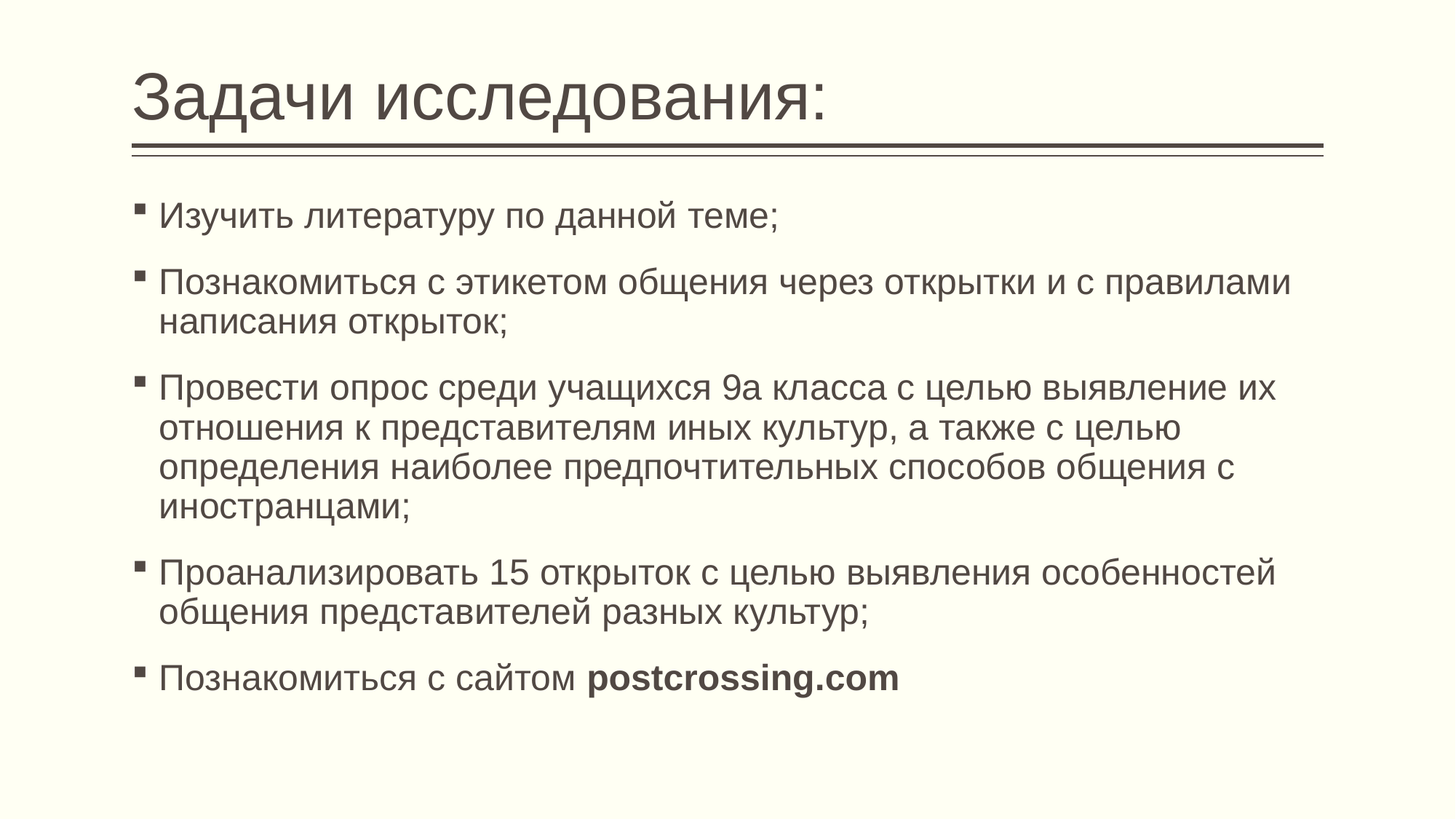

# Задачи исследования:
Изучить литературу по данной теме;
Познакомиться с этикетом общения через открытки и с правилами написания открыток;
Провести опрос среди учащихся 9а класса с целью выявление их отношения к представителям иных культур, а также с целью определения наиболее предпочтительных способов общения с иностранцами;
Проанализировать 15 открыток с целью выявления особенностей общения представителей разных культур;
Познакомиться с сайтом postcrossing.com